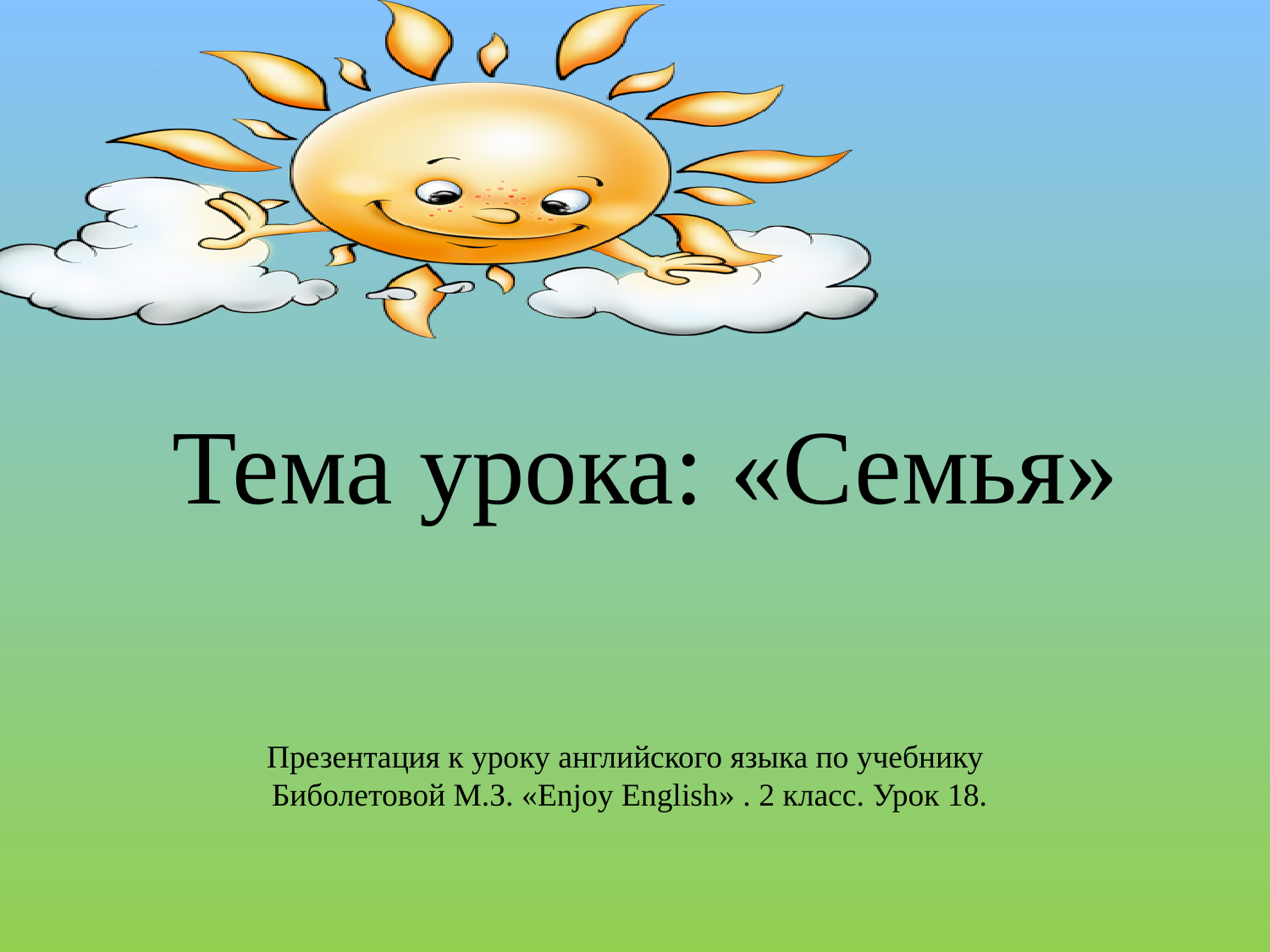

Тема урока: «Семья»
Презентация к уроку английского языка по учебнику
Биболетовой М.З. «Enjoy English» . 2 класс. Урок 18.